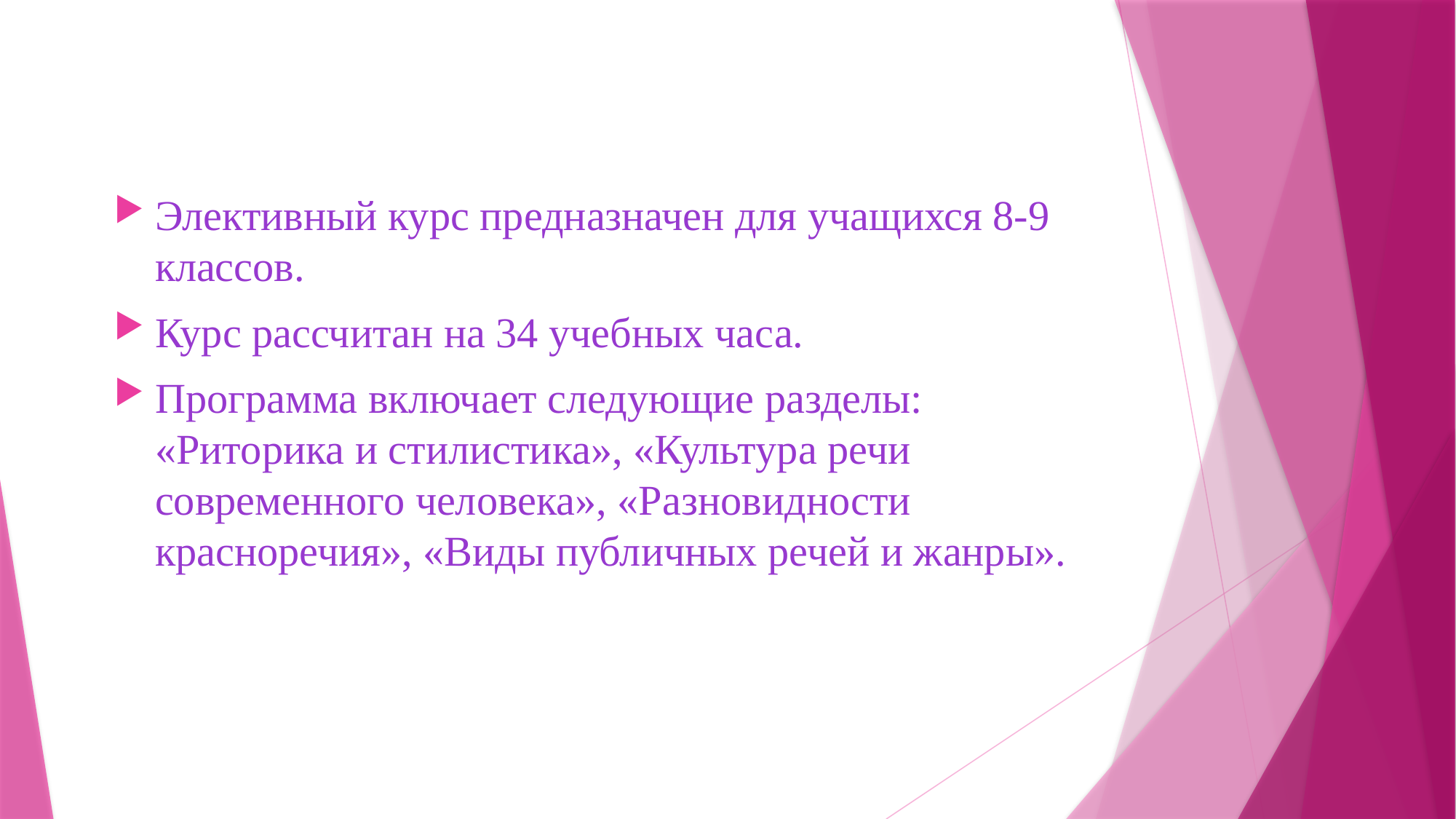

#
Элективный курс предназначен для учащихся 8-9 классов.
Курс рассчитан на 34 учебных часа.
Программа включает следующие разделы: «Риторика и стилистика», «Культура речи современного человека», «Разновидности  красноречия», «Виды публичных речей и жанры».